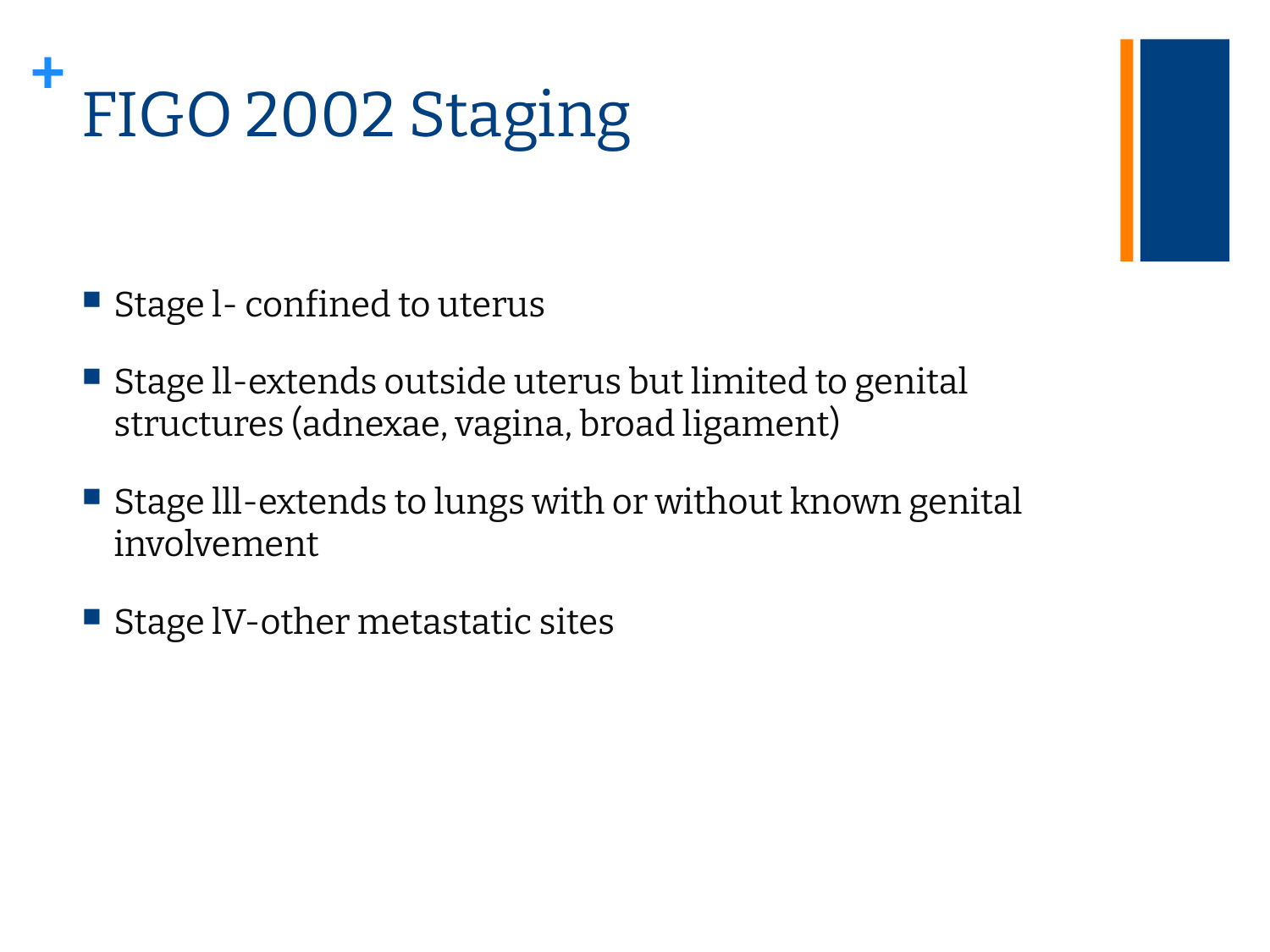

# FIGO 2002 Staging
Stage l- confined to uterus
Stage ll-extends outside uterus but limited to genital structures (adnexae, vagina, broad ligament)
Stage lll-extends to lungs with or without known genital involvement
Stage lV-other metastatic sites